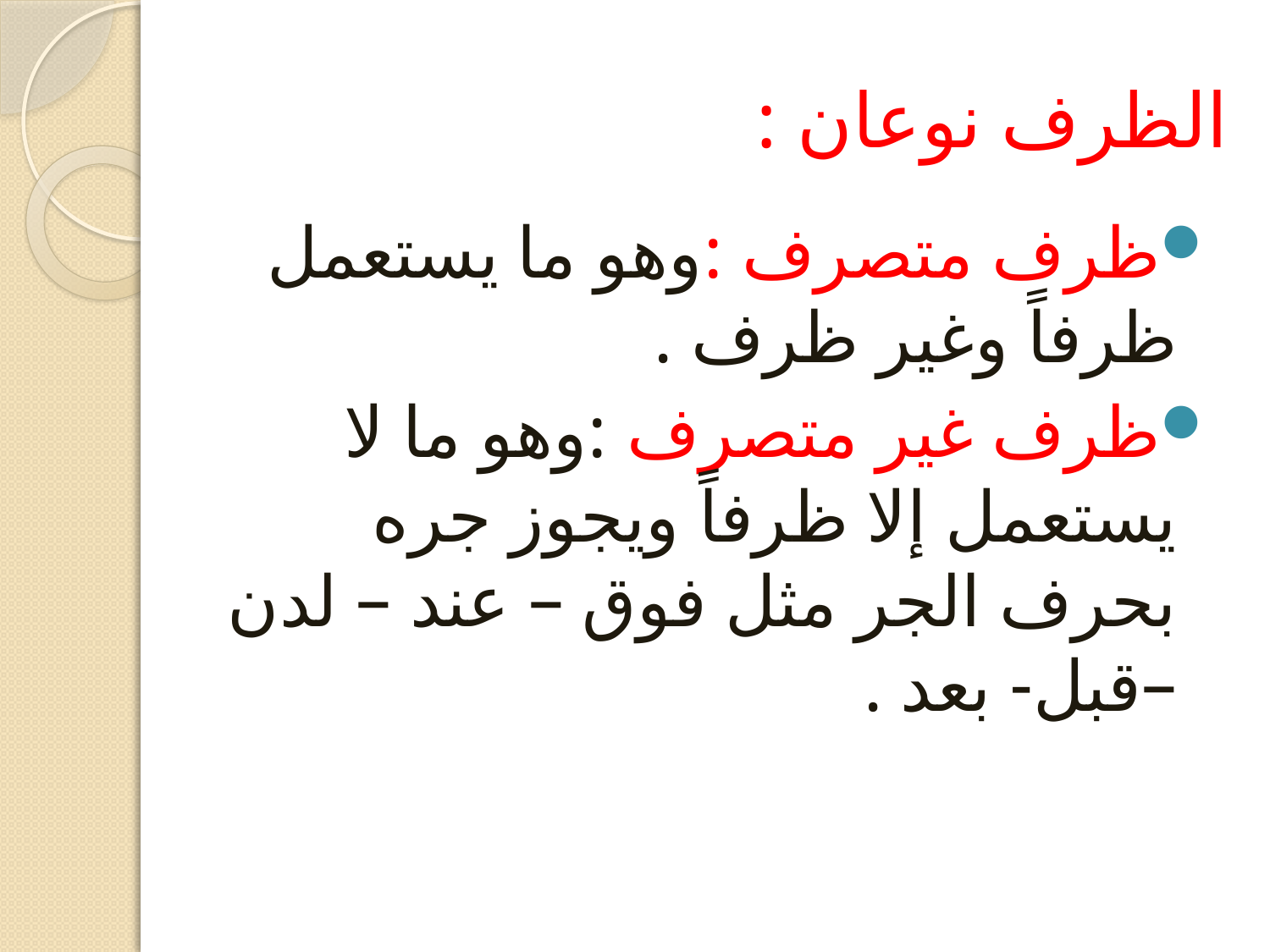

# الظرف نوعان :
ظرف متصرف :وهو ما يستعمل ظرفاً وغير ظرف .
ظرف غير متصرف :وهو ما لا يستعمل إلا ظرفاً ويجوز جره بحرف الجر مثل فوق – عند – لدن –قبل- بعد .